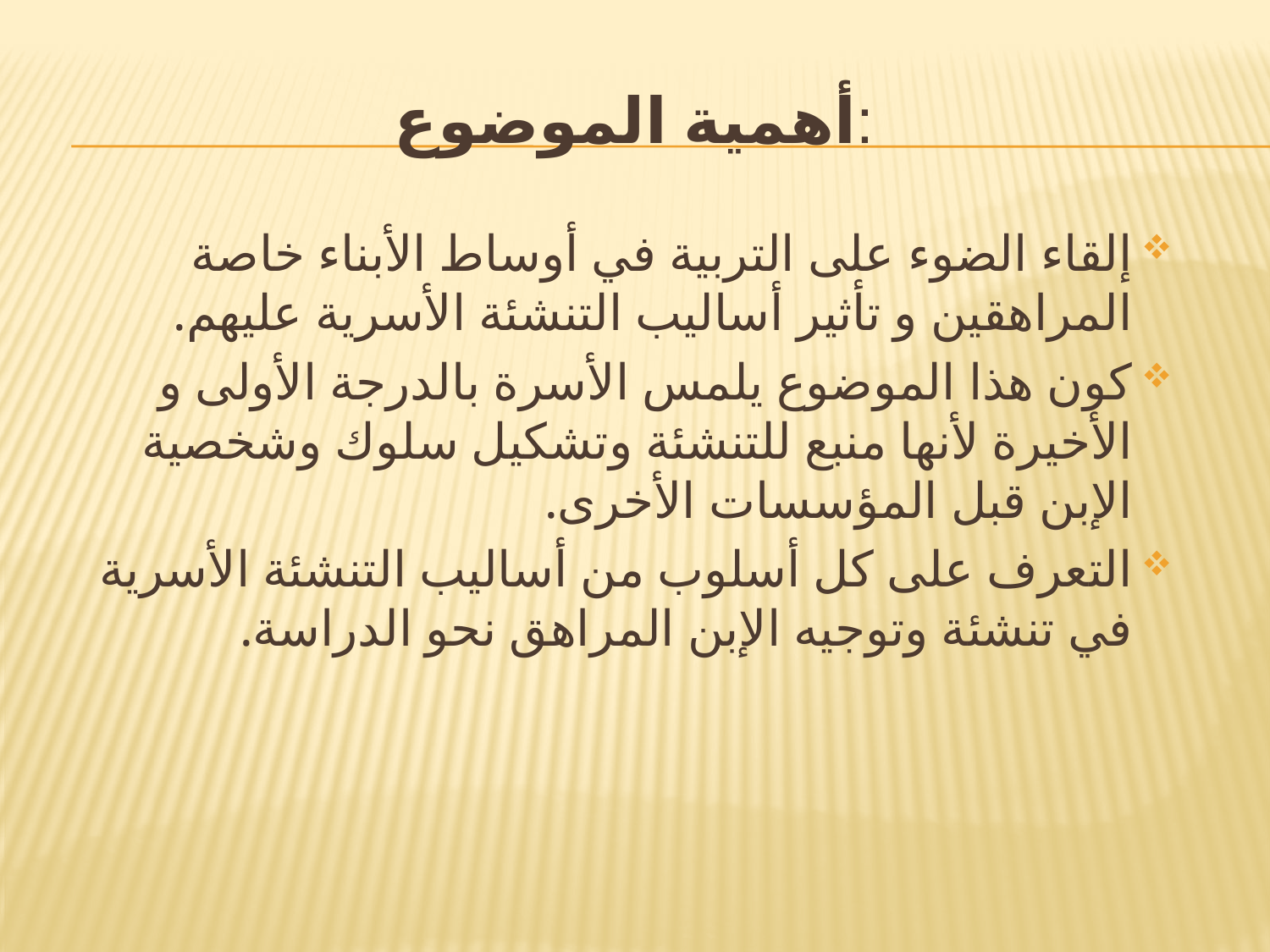

# أهمية الموضوع:
إلقاء الضوء على التربية في أوساط الأبناء خاصة المراهقين و تأثير أساليب التنشئة الأسرية عليهم.
كون هذا الموضوع يلمس الأسرة بالدرجة الأولى و الأخيرة لأنها منبع للتنشئة وتشكيل سلوك وشخصية الإبن قبل المؤسسات الأخرى.
التعرف على كل أسلوب من أساليب التنشئة الأسرية في تنشئة وتوجيه الإبن المراهق نحو الدراسة.